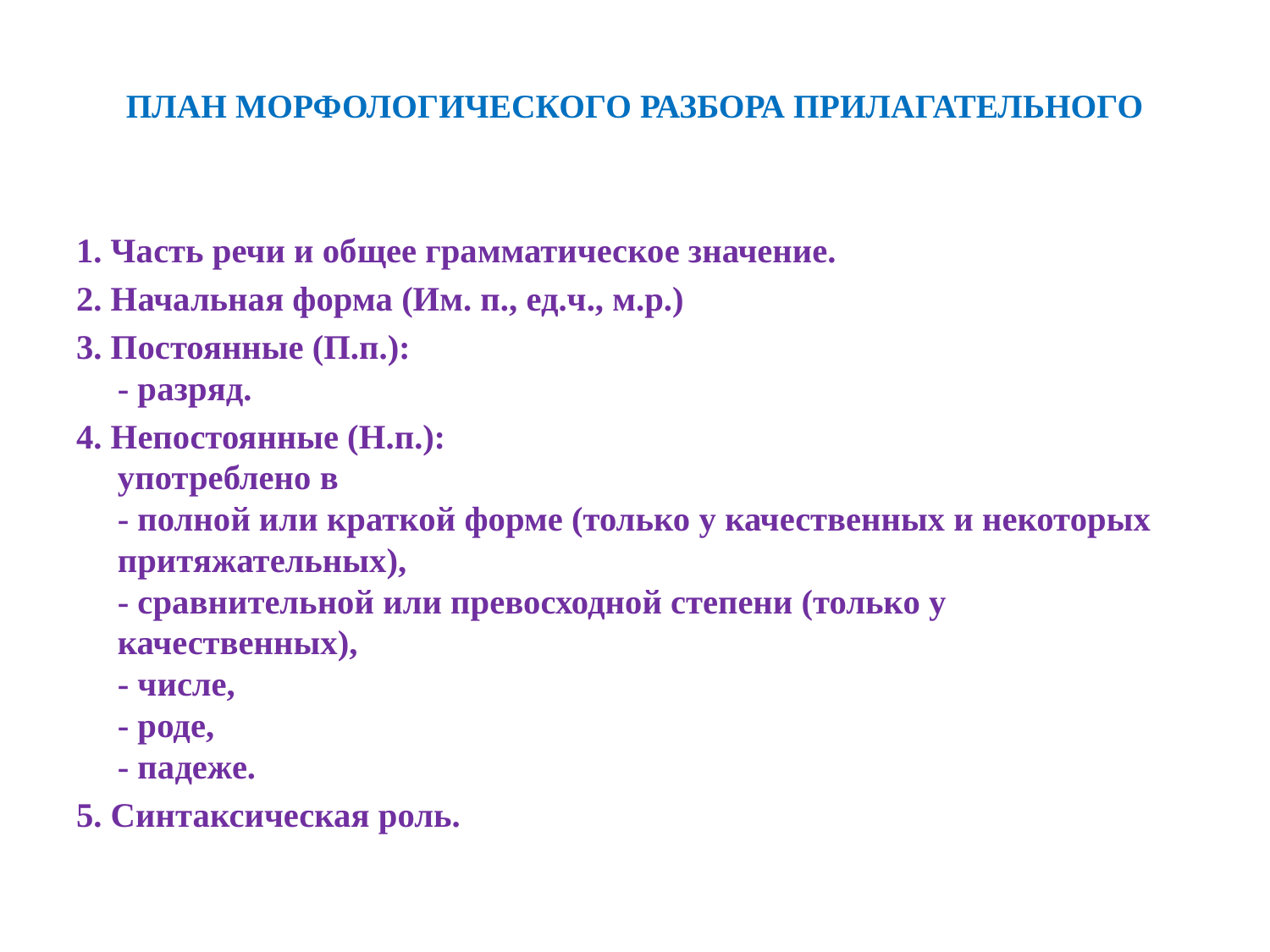

# ПЛАН МОРФОЛОГИЧЕСКОГО РАЗБОРА ПРИЛАГАТЕЛЬНОГО
1. Часть речи и общее грамматическое значение.
2. Начальная форма (Им. п., ед.ч., м.р.)
3. Постоянные (П.п.):
- разряд.
4. Непостоянные (Н.п.):
употреблено в
- полной или краткой форме (только у качественных и некоторых притяжательных),
- сравнительной или превосходной степени (только у качественных),
- числе,
- роде,
- падеже.
5. Синтаксическая роль.